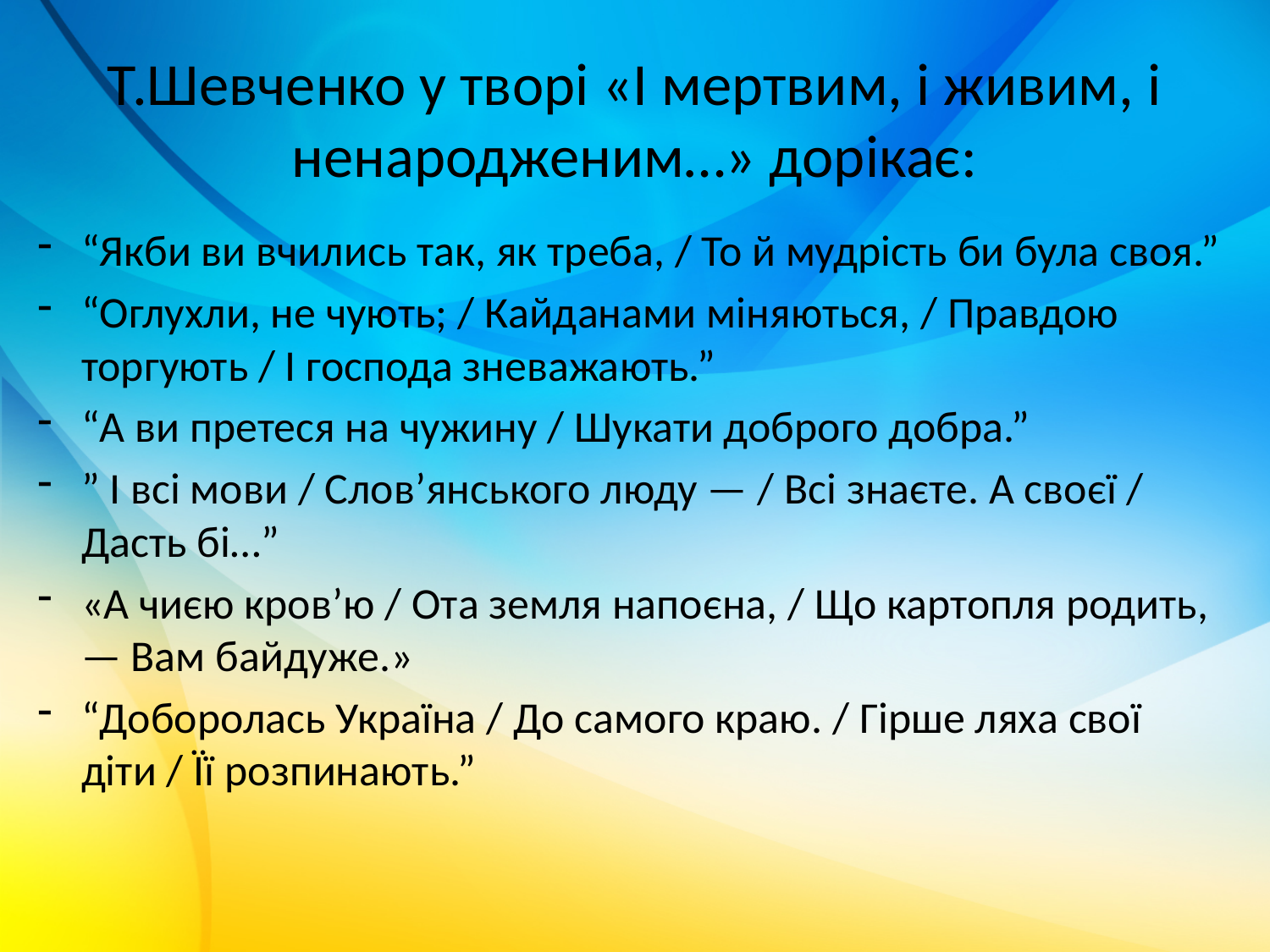

# Т.Шевченко у творі «І мертвим, і живим, і ненародженим…» дорікає:
“Якби ви вчились так, як треба, / То й мудрість би була своя.”
“Оглухли, не чують; / Кайданами міняються, / Правдою торгують / І господа зневажають.”
“А ви претеся на чужину / Шукати доброго добра.”
” І всі мови / Слов’янського люду — / Всі знаєте. А своєї / Дасть бі…”
«А чиєю кров’ю / Ота земля напоєна, / Що картопля родить,— Вам байдуже.»
“Доборолась Україна / До самого краю. / Гірше ляха свої діти / Її розпинають.”